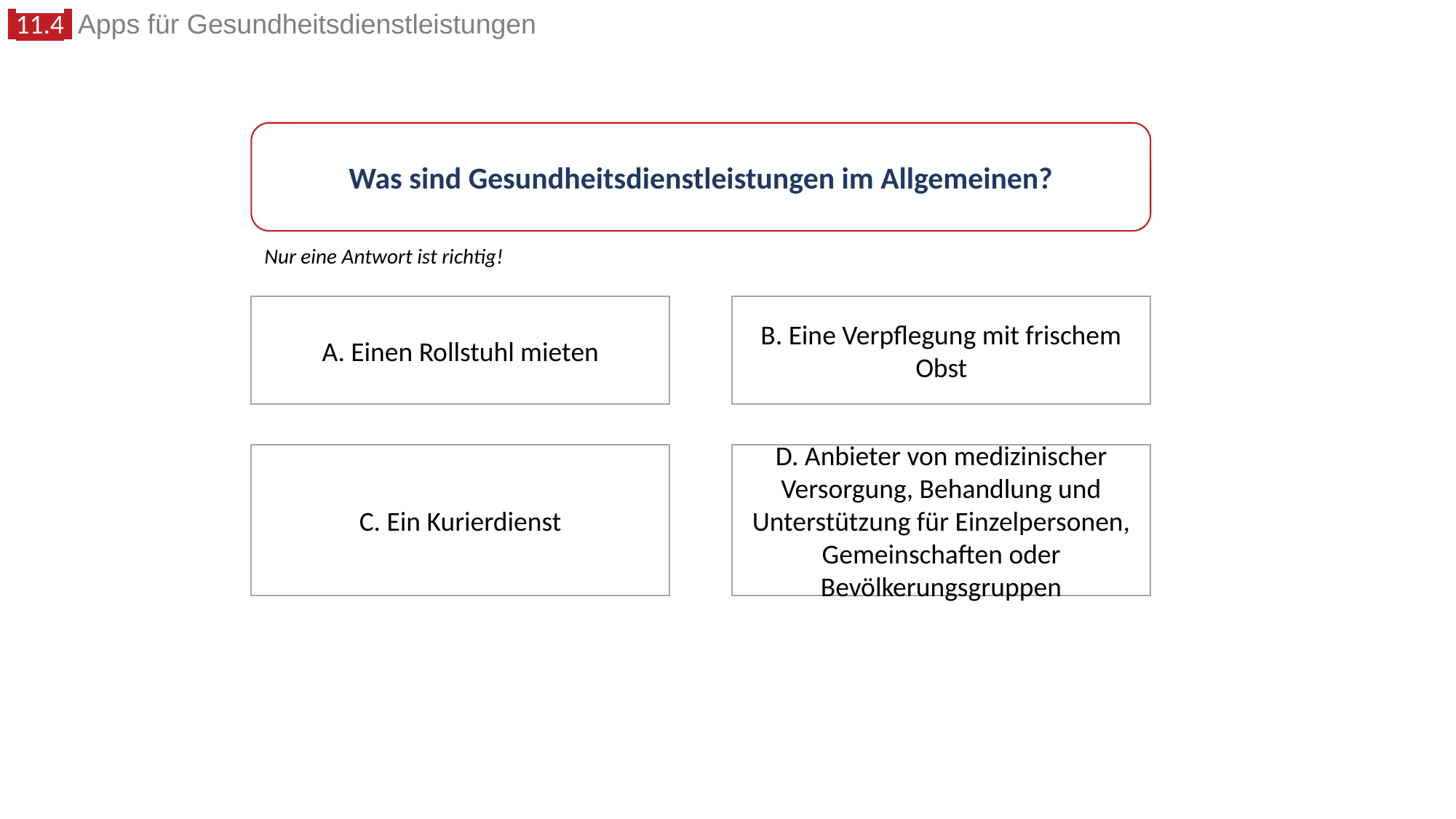

Was sind Gesundheitsdienstleistungen im Allgemeinen?
Nur eine Antwort ist richtig!
A. Einen Rollstuhl mieten
B. Eine Verpflegung mit frischem Obst
D. Anbieter von medizinischer Versorgung, Behandlung und Unterstützung für Einzelpersonen, Gemeinschaften oder Bevölkerungsgruppen
C. Ein Kurierdienst